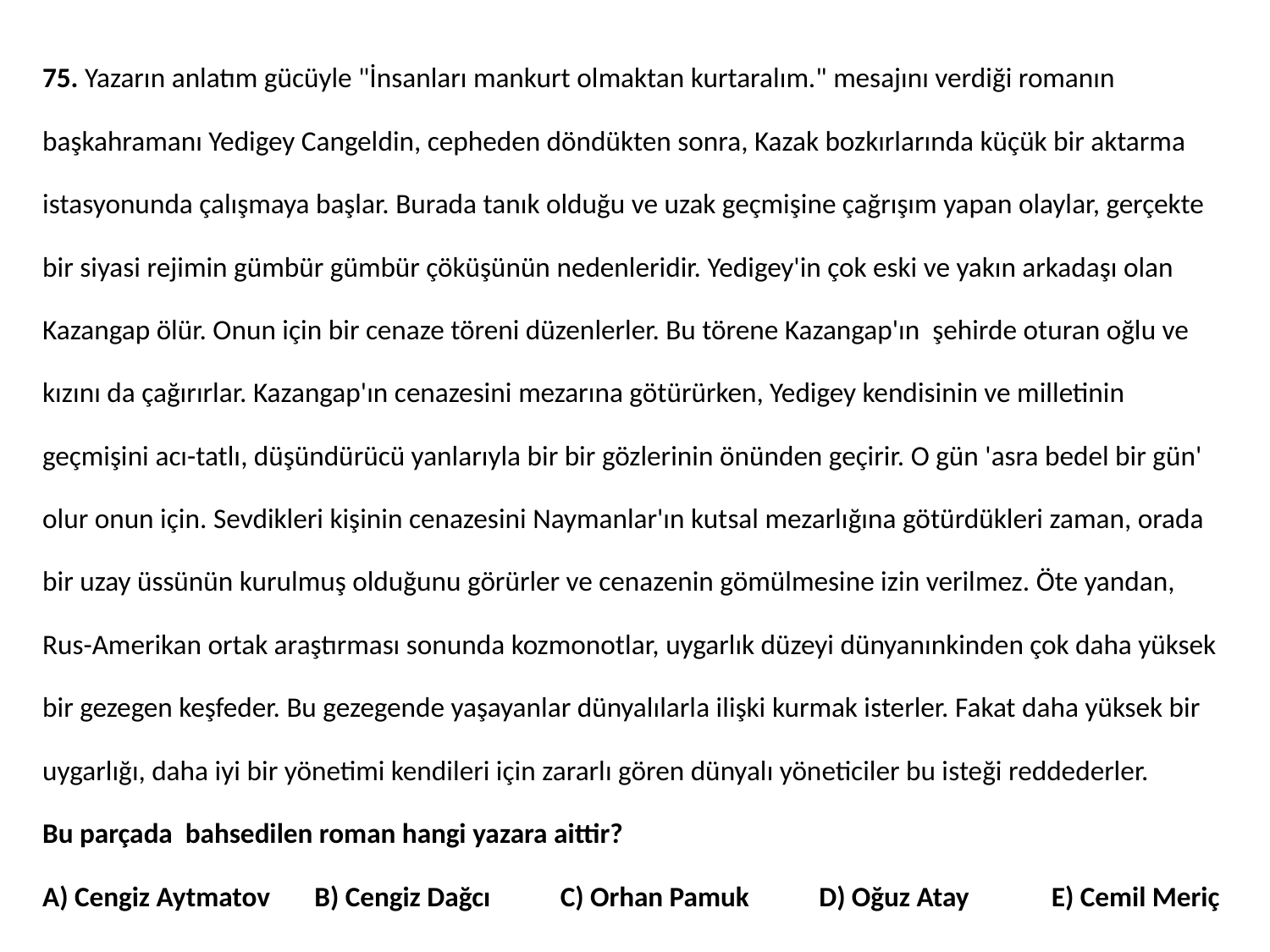

75. Yazarın anlatım gücüyle "İnsanları mankurt olmaktan kurtaralım." mesajını verdiği romanın
başkahramanı Yedigey Cangeldin, cepheden döndükten sonra, Kazak bozkırlarında küçük bir aktarma
istasyonunda çalışmaya başlar. Burada tanık olduğu ve uzak geçmişine çağrışım yapan olaylar, gerçekte
bir siyasi rejimin gümbür gümbür çöküşünün nedenleridir. Yedigey'in çok eski ve yakın arkadaşı olan
Kazangap ölür. Onun için bir cenaze töreni düzenlerler. Bu törene Kazangap'ın  şehirde oturan oğlu ve
kızını da çağırırlar. Kazangap'ın cenazesini mezarına götürürken, Yedigey kendisinin ve milletinin
geçmişini acı-tatlı, düşündürücü yanlarıyla bir bir gözlerinin önünden geçirir. O gün 'asra bedel bir gün'
olur onun için. Sevdikleri kişinin cenazesini Naymanlar'ın kutsal mezarlığına götürdükleri zaman, orada
bir uzay üssünün kurulmuş olduğunu görürler ve cenazenin gömülmesine izin verilmez. Öte yandan,
Rus-Amerikan ortak araştırması sonunda kozmonotlar, uygarlık düzeyi dünyanınkinden çok daha yüksek
bir gezegen keşfeder. Bu gezegende yaşayanlar dünyalılarla ilişki kurmak isterler. Fakat daha yüksek bir
uygarlığı, daha iyi bir yönetimi kendileri için zararlı gören dünyalı yöneticiler bu isteği reddederler.
Bu parçada  bahsedilen roman hangi yazara aittir?
A) Cengiz Aytmatov       B) Cengiz Dağcı           C) Orhan Pamuk           D) Oğuz Atay             E) Cemil Meriç